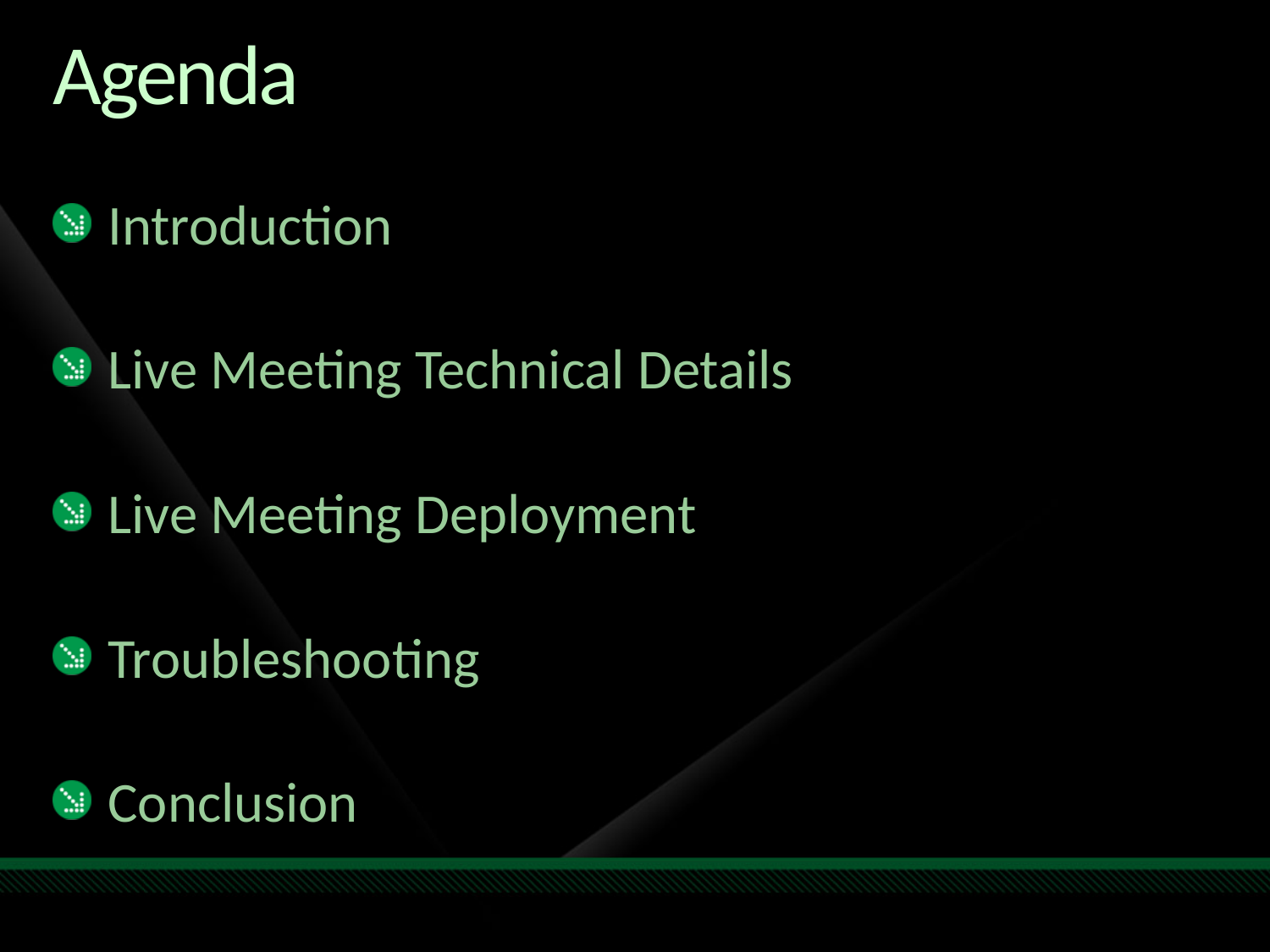

# Agenda
Introduction

Live Meeting Technical Details

Live Meeting Deployment

Troubleshooting

Conclusion